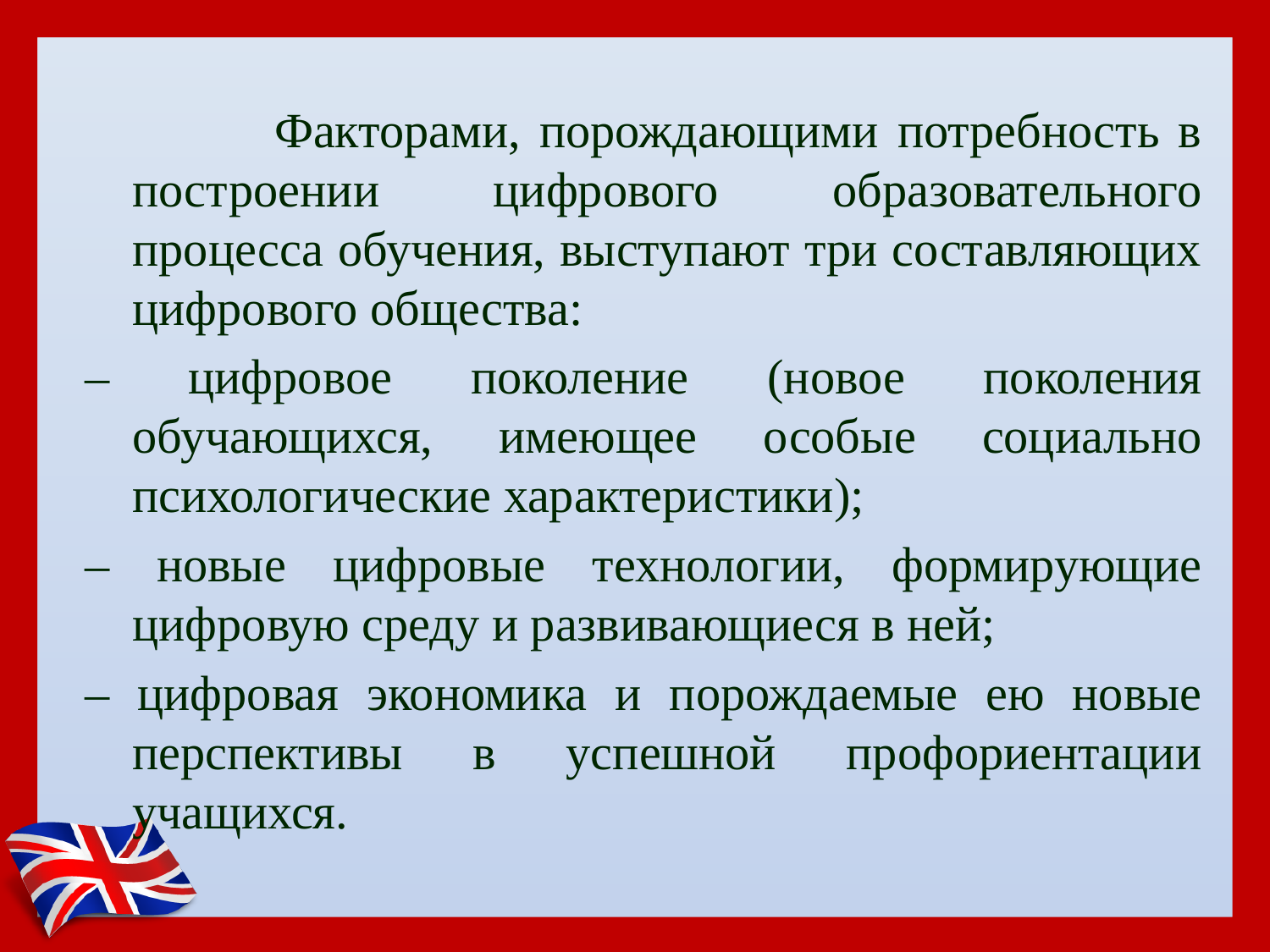

Факторами, порождающими потребность в построении цифрового образовательного процесса обучения, выступают три составляющих цифрового общества:
– цифровое поколение (новое поколения обучающихся, имеющее особые социально психологические характеристики);
– новые цифровые технологии, формирующие цифровую среду и развивающиеся в ней;
– цифровая экономика и порождаемые ею новые перспективы в успешной профориентации учащихся.